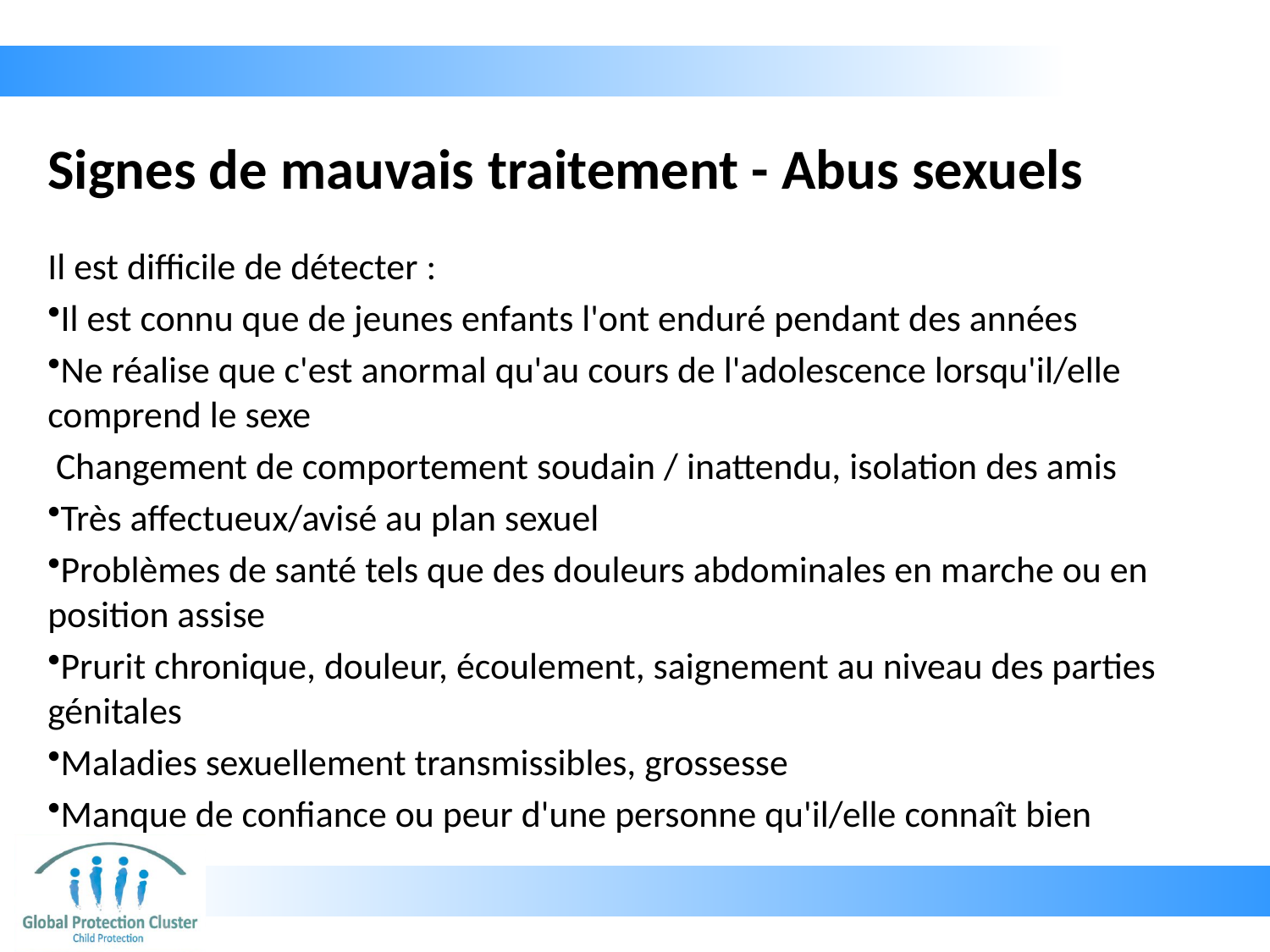

# Signes de mauvais traitement - Abus sexuels
Il est difficile de détecter :
Il est connu que de jeunes enfants l'ont enduré pendant des années
Ne réalise que c'est anormal qu'au cours de l'adolescence lorsqu'il/elle comprend le sexe
 Changement de comportement soudain / inattendu, isolation des amis
Très affectueux/avisé au plan sexuel
Problèmes de santé tels que des douleurs abdominales en marche ou en position assise
Prurit chronique, douleur, écoulement, saignement au niveau des parties génitales
Maladies sexuellement transmissibles, grossesse
Manque de confiance ou peur d'une personne qu'il/elle connaît bien